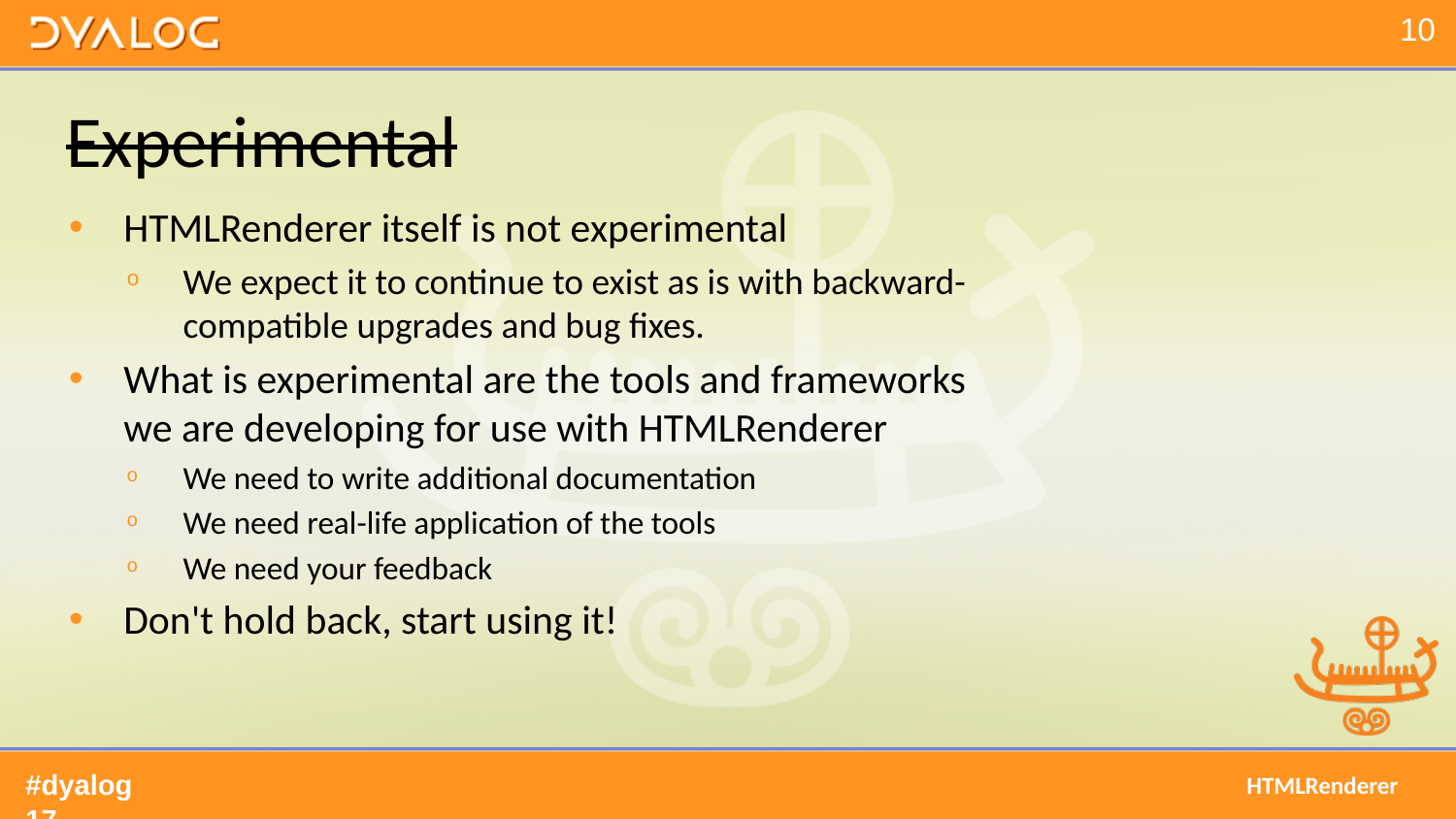

# Experimental

HTMLRenderer itself is not experimental
We expect it to continue to exist as is with backward-compatible upgrades and bug fixes.
What is experimental are the tools and frameworks we are developing for use with HTMLRenderer
We need to write additional documentation
We need real-life application of the tools
We need your feedback
Don't hold back, start using it!

HTMLRenderer